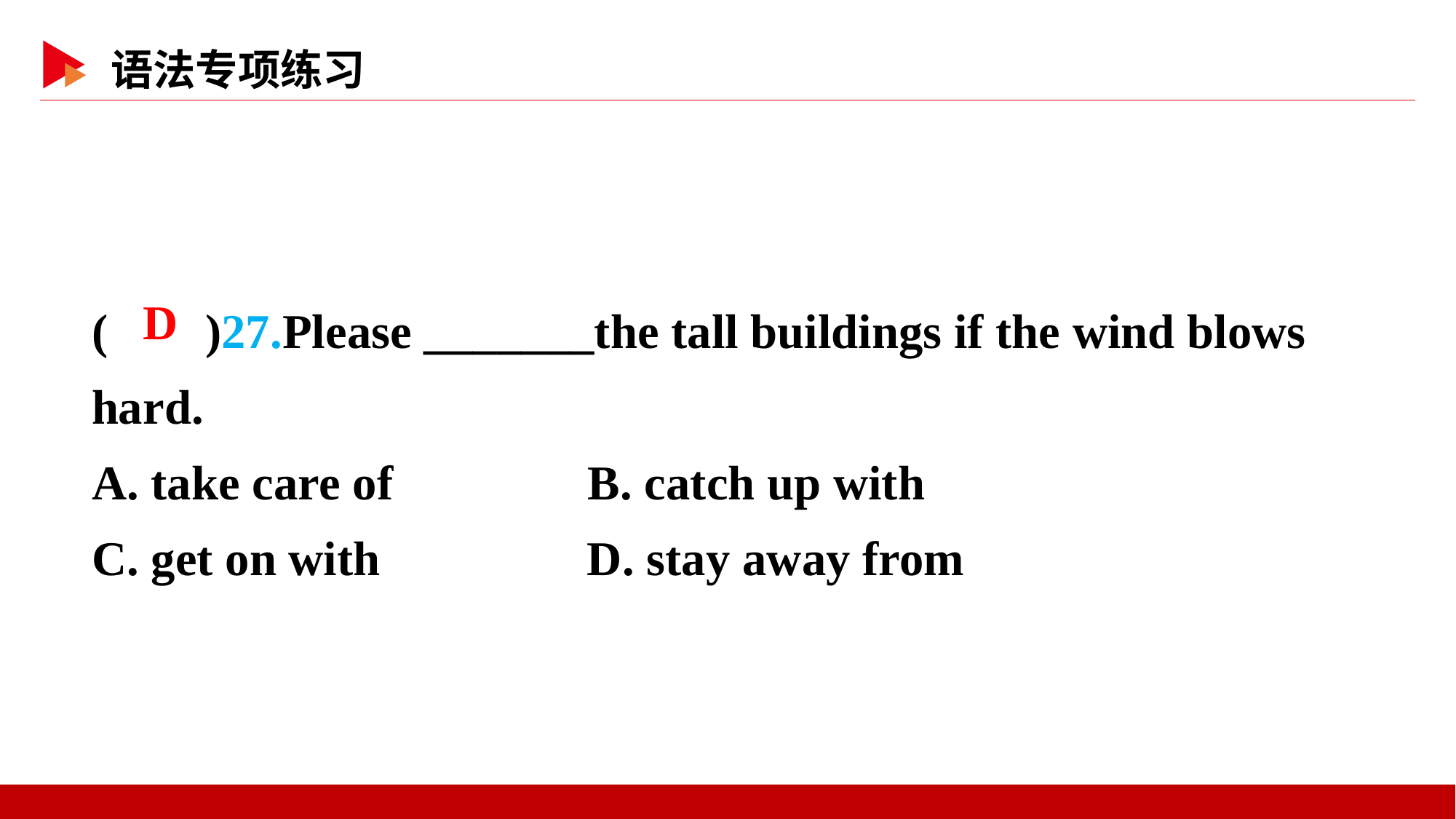

(        )27.Please _______the tall buildings if the wind blows hard.
A. take care of                B. catch up with
C. get on with                 D. stay away from
   D